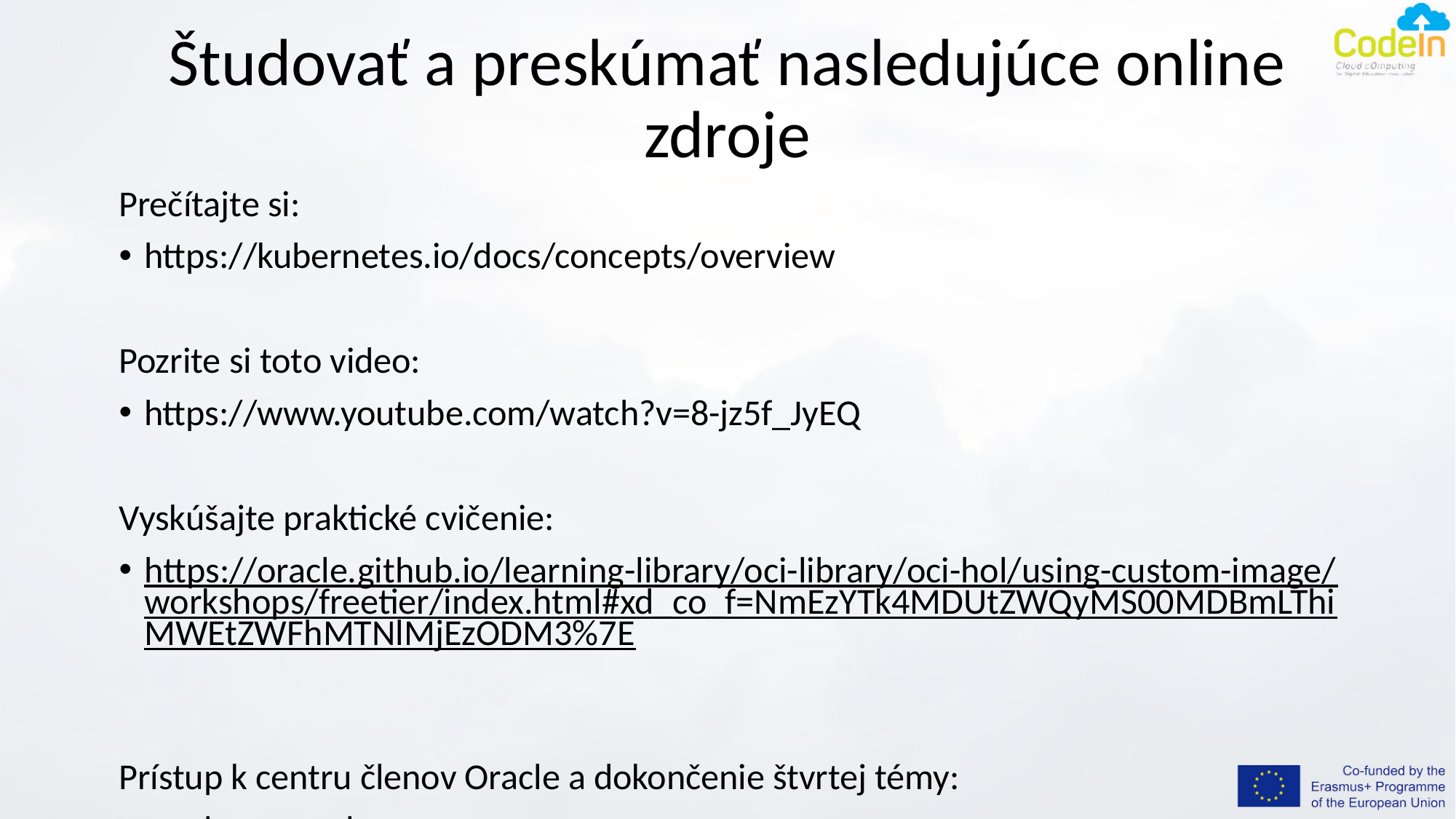

# Študovať a preskúmať nasledujúce online zdroje
Prečítajte si:
https://kubernetes.io/docs/concepts/overview

Pozrite si toto video:
https://www.youtube.com/watch?v=8-jz5f_JyEQ

Vyskúšajte praktické cvičenie:
https://oracle.github.io/learning-library/oci-library/oci-hol/using-custom-image/workshops/freetier/index.html#xd_co_f=NmEzYTk4MDUtZWQyMS00MDBmLThiMWEtZWFhMTNlMjEzODM3%7E

Prístup k centru členov Oracle a dokončenie štvrtej témy:
   academy.oracle.com